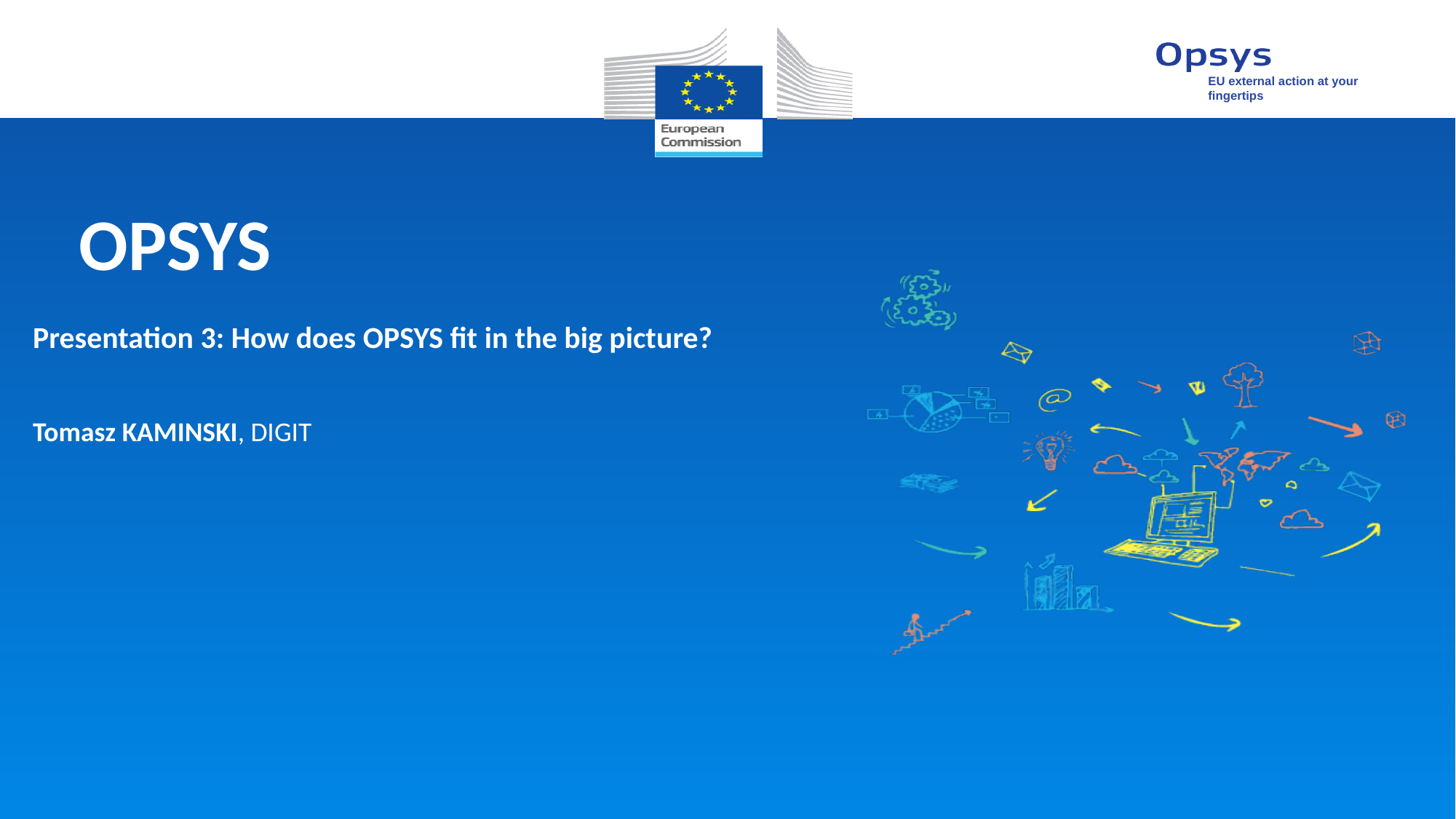

OPSYS
Presentation 3: How does OPSYS fit in the big picture?

Tomasz KAMINSKI, DIGIT